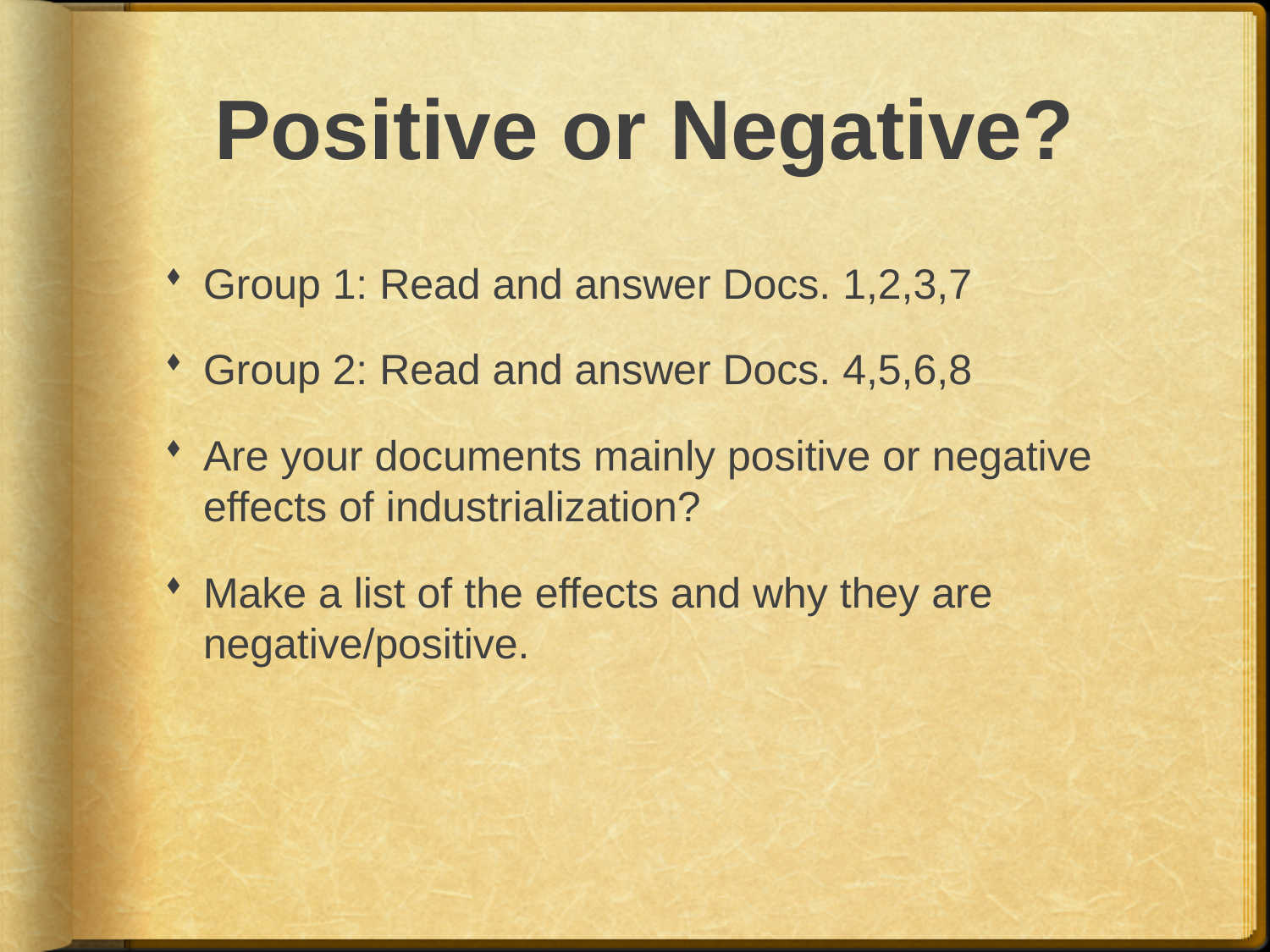

# Positive or Negative?
Group 1: Read and answer Docs. 1,2,3,7
Group 2: Read and answer Docs. 4,5,6,8
Are your documents mainly positive or negative effects of industrialization?
Make a list of the effects and why they are negative/positive.